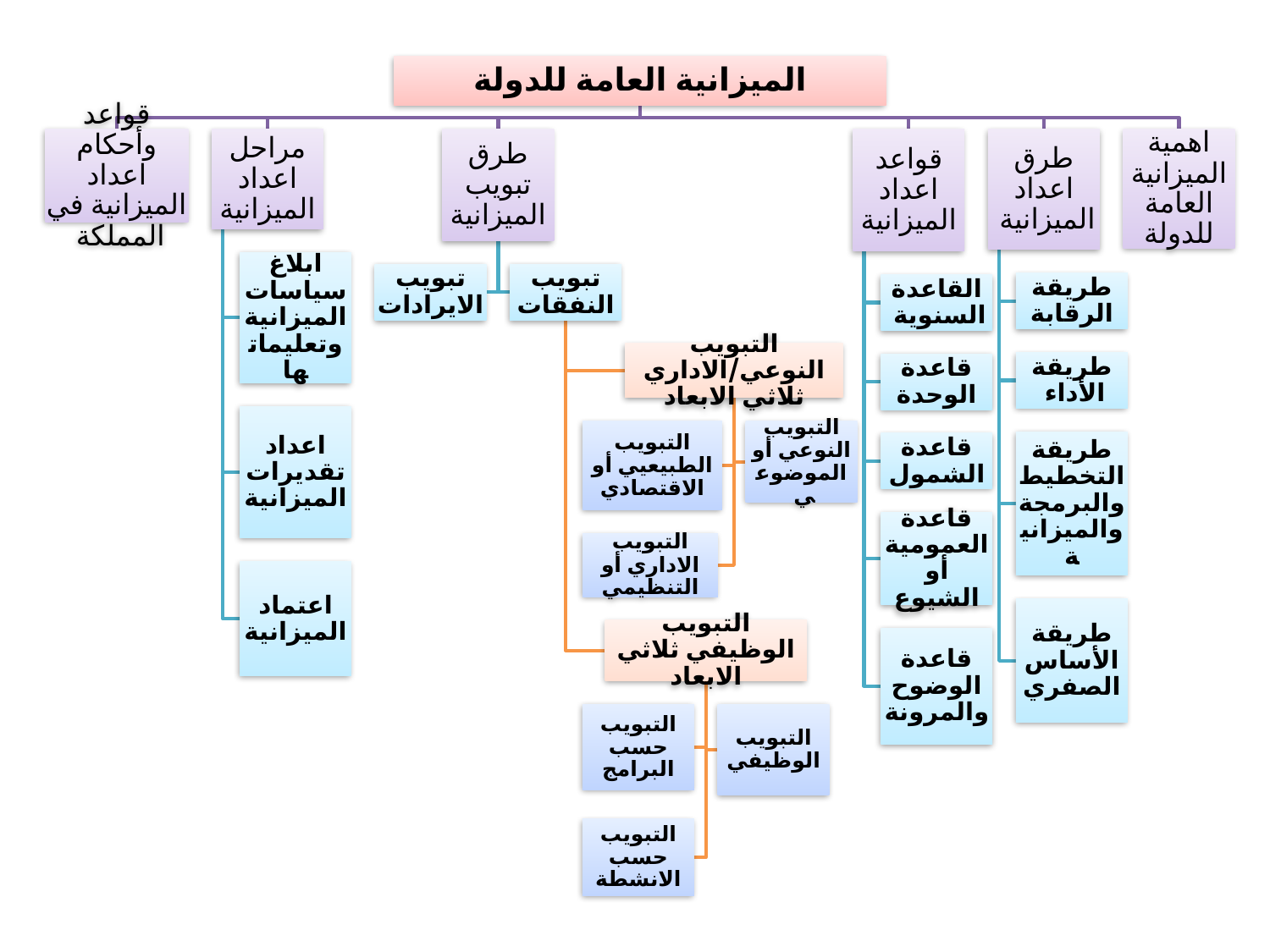

الميزانية العامة للدولة
قواعد وأحكام اعداد الميزانية في المملكة
مراحل اعداد الميزانية
ابلاغ سياسات الميزانية وتعليماتها
اعداد تقديرات الميزانية
اعتماد الميزانية
طرق تبويب الميزانية
تبويب الايرادات
تبويب النفقات
التبويب النوعي/الاداري ثلاثي الابعاد
التبويب الطبيعيي أو الاقتصادي
التبويب النوعي أو الموضوعي
التبويب الاداري أو التنظيمي
التبويب الوظيفي ثلاثي الابعاد
التبويب حسب البرامج
التبويب الوظيفي
التبويب حسب الانشطة
قواعد اعداد الميزانية
القاعدة السنوية
قاعدة الوحدة
قاعدة الشمول
قاعدة العمومية أو الشيوع
قاعدة الوضوح والمرونة
طرق اعداد الميزانية
طريقة الرقابة
طريقة الأداء
طريقة التخطيط والبرمجة والميزانية
طريقة الأساس الصفري
اهمية الميزانية العامة للدولة